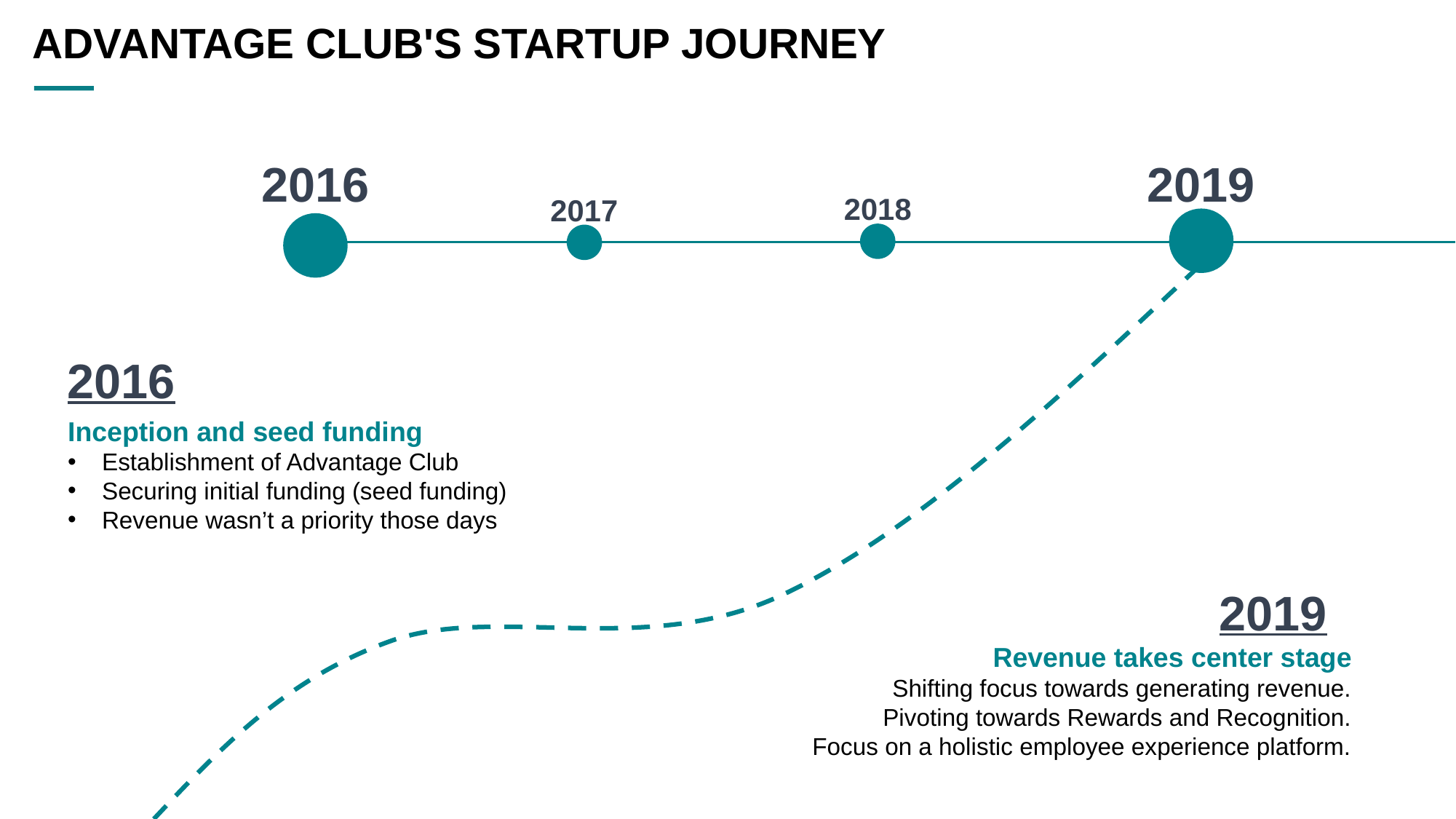

ADVANTAGE CLUB'S STARTUP JOURNEY

2019
2016
2018
2017

2016
Inception and seed funding
Establishment of Advantage Club
Securing initial funding (seed funding)
Revenue wasn’t a priority those days
2019
Revenue takes center stage
Shifting focus towards generating revenue.
Pivoting towards Rewards and Recognition.
Focus on a holistic employee experience platform.